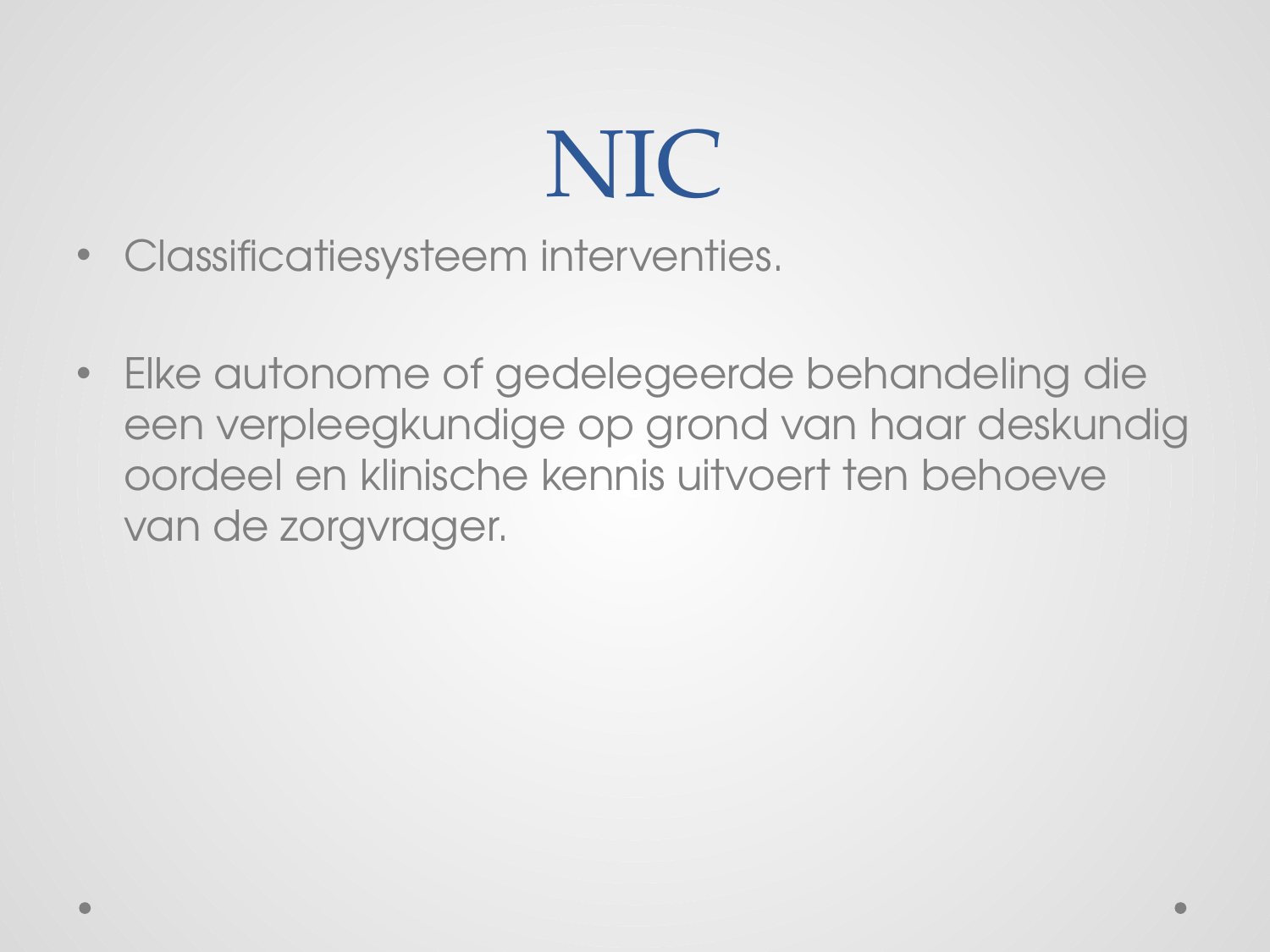

# NIC
Classificatiesysteem interventies.

Elke autonome of gedelegeerde behandeling die een verpleegkundige op grond van haar deskundig oordeel en klinische kennis uitvoert ten behoeve van de zorgvrager.